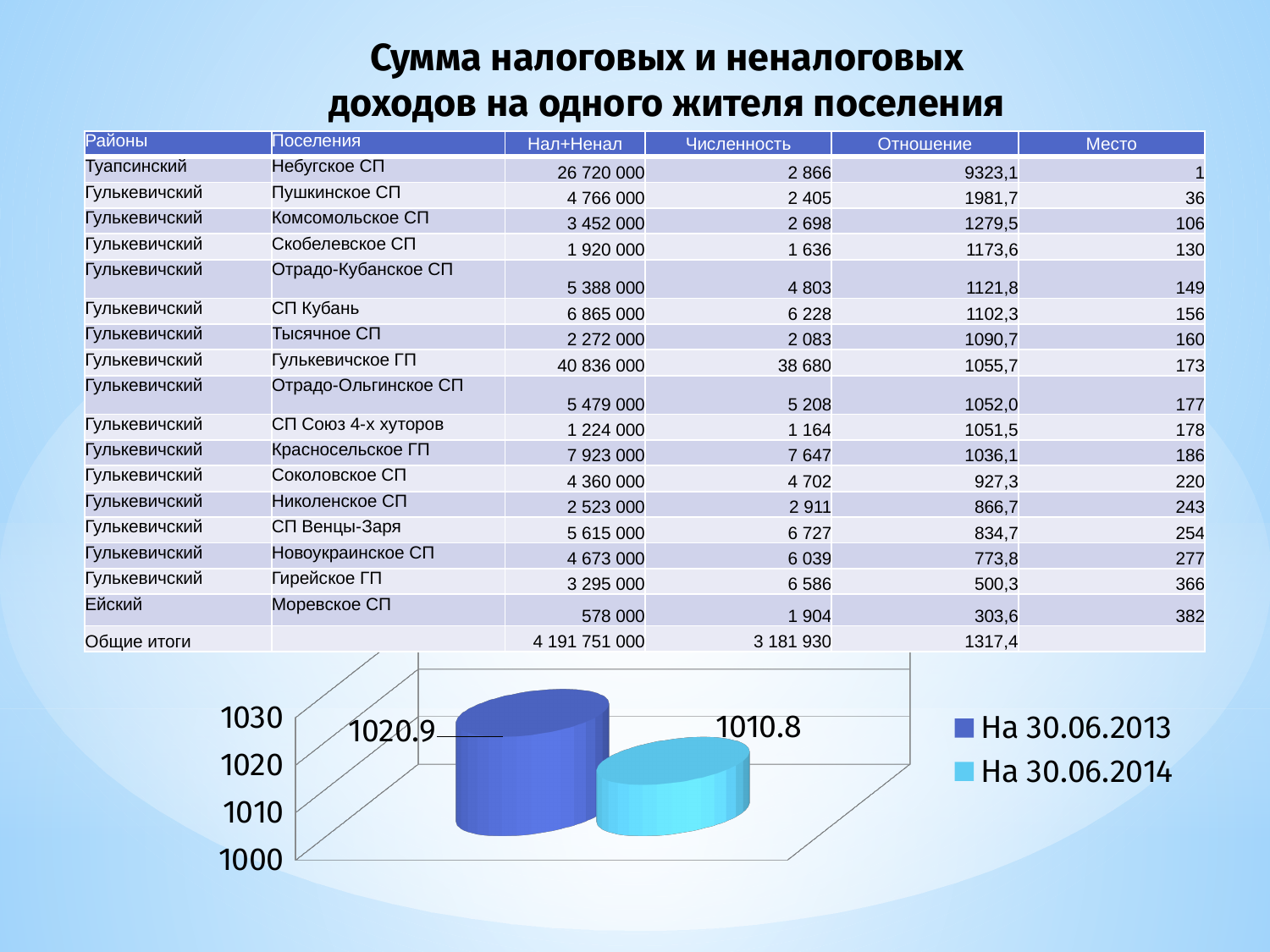

# Сумма налоговых и неналоговых доходов на одного жителя поселения
| Районы | Поселения | Нал+Ненал | Численность | Отношение | Место |
| --- | --- | --- | --- | --- | --- |
| Туапсинский | Небугское СП | 26 720 000 | 2 866 | 9323,1 | 1 |
| Гулькевичский | Пушкинское СП | 4 766 000 | 2 405 | 1981,7 | 36 |
| Гулькевичский | Комсомольское СП | 3 452 000 | 2 698 | 1279,5 | 106 |
| Гулькевичский | Скобелевское СП | 1 920 000 | 1 636 | 1173,6 | 130 |
| Гулькевичский | Отрадо-Кубанское СП | 5 388 000 | 4 803 | 1121,8 | 149 |
| Гулькевичский | СП Кубань | 6 865 000 | 6 228 | 1102,3 | 156 |
| Гулькевичский | Тысячное СП | 2 272 000 | 2 083 | 1090,7 | 160 |
| Гулькевичский | Гулькевичское ГП | 40 836 000 | 38 680 | 1055,7 | 173 |
| Гулькевичский | Отрадо-Ольгинское СП | 5 479 000 | 5 208 | 1052,0 | 177 |
| Гулькевичский | СП Союз 4-х хуторов | 1 224 000 | 1 164 | 1051,5 | 178 |
| Гулькевичский | Красносельское ГП | 7 923 000 | 7 647 | 1036,1 | 186 |
| Гулькевичский | Соколовское СП | 4 360 000 | 4 702 | 927,3 | 220 |
| Гулькевичский | Николенское СП | 2 523 000 | 2 911 | 866,7 | 243 |
| Гулькевичский | СП Венцы-Заря | 5 615 000 | 6 727 | 834,7 | 254 |
| Гулькевичский | Новоукраинское СП | 4 673 000 | 6 039 | 773,8 | 277 |
| Гулькевичский | Гирейское ГП | 3 295 000 | 6 586 | 500,3 | 366 |
| Ейский | Моревское СП | 578 000 | 1 904 | 303,6 | 382 |
| Общие итоги |  | 4 191 751 000 | 3 181 930 | 1317,4 |  |

[unsupported chart]